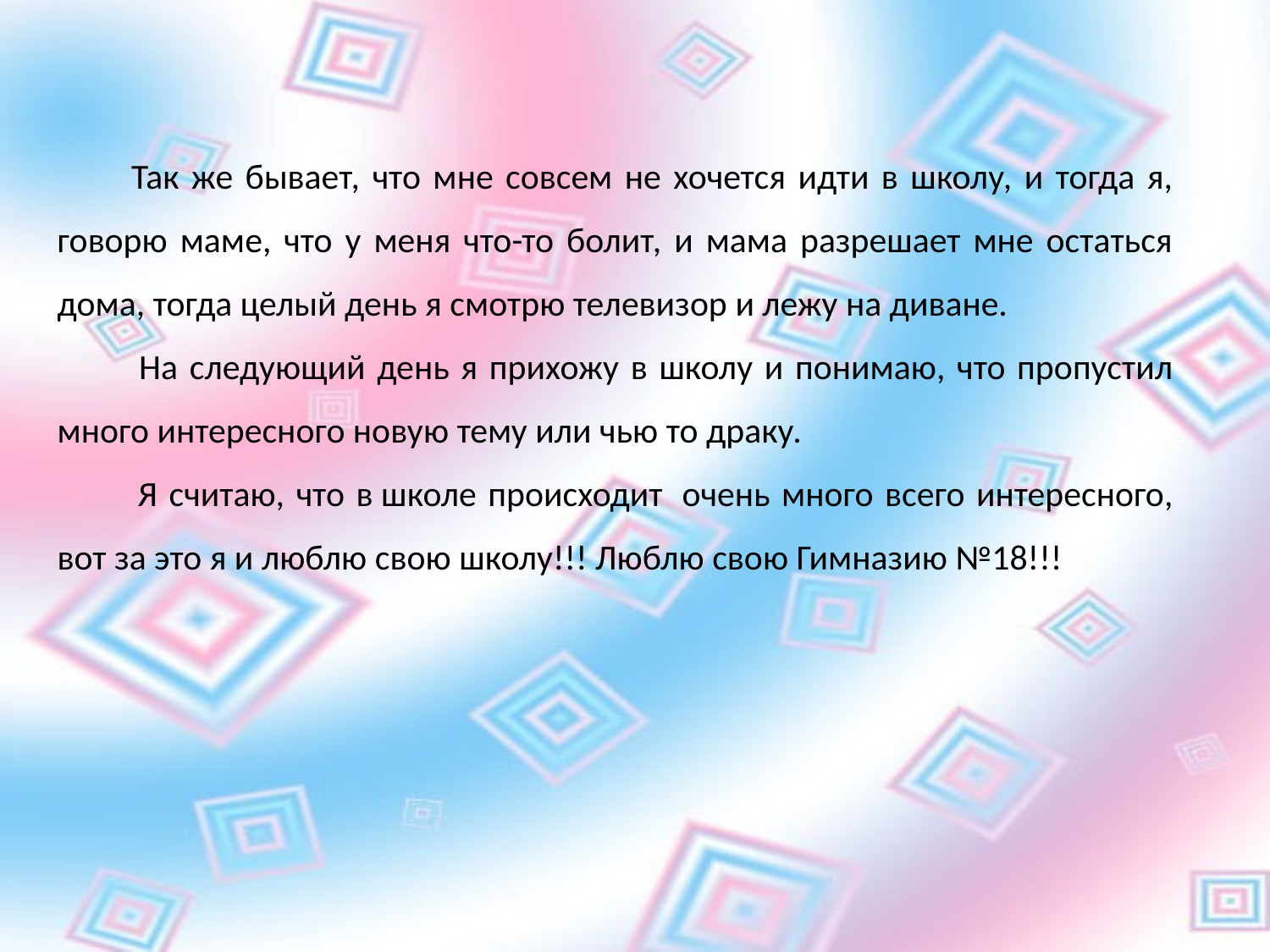

Так же бывает, что мне совсем не хочется идти в школу, и тогда я, говорю маме, что у меня что-то болит, и мама разрешает мне остаться дома, тогда целый день я смотрю телевизор и лежу на диване.
       На следующий день я прихожу в школу и понимаю, что пропустил много интересного новую тему или чью то драку.
       Я считаю, что в школе происходит  очень много всего интересного, вот за это я и люблю свою школу!!! Люблю свою Гимназию №18!!!